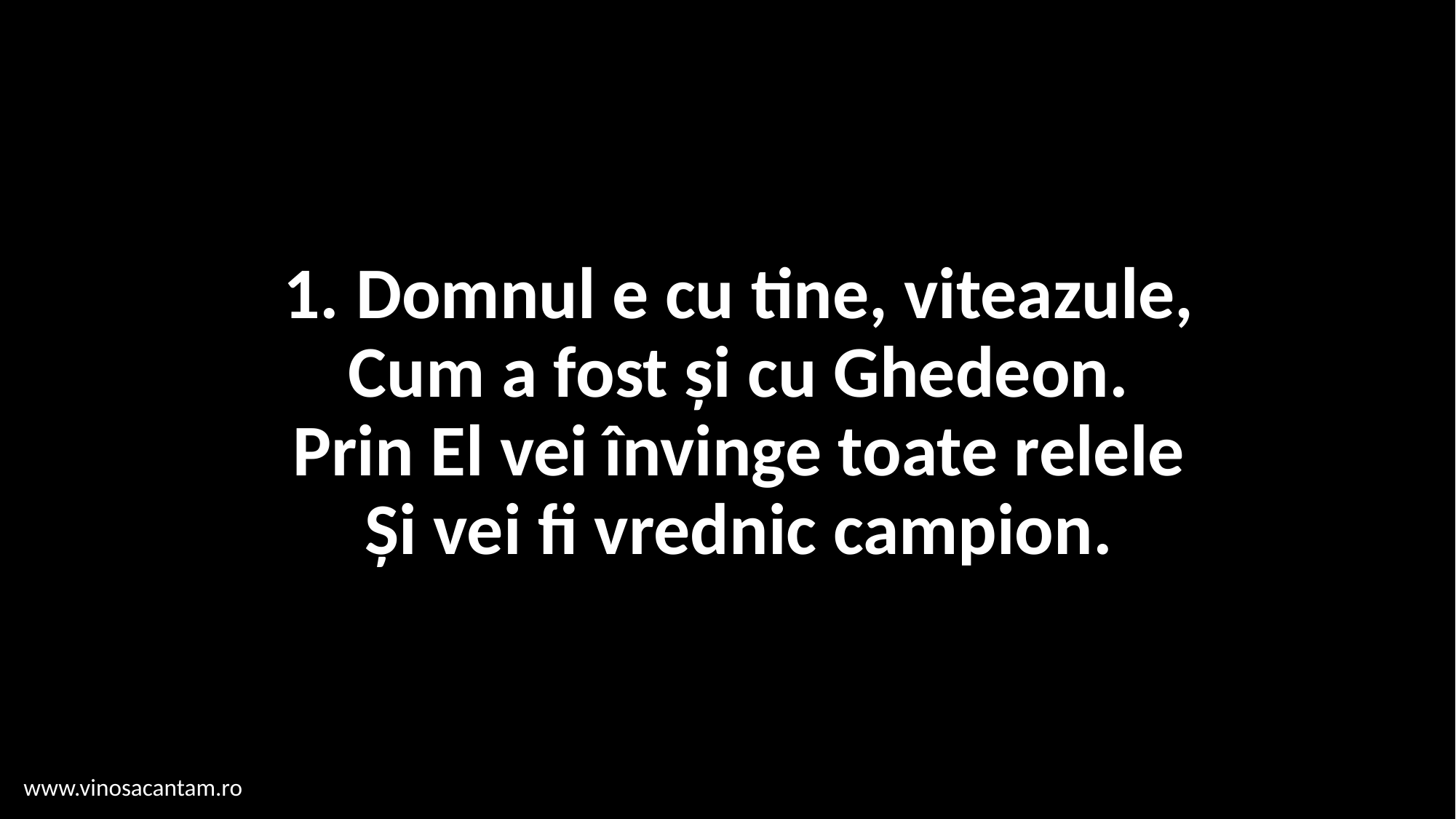

# 1. Domnul e cu tine, viteazule, Cum a fost și cu Ghedeon. Prin El vei învinge toate relele Și vei fi vrednic campion.
www.vinosacantam.ro